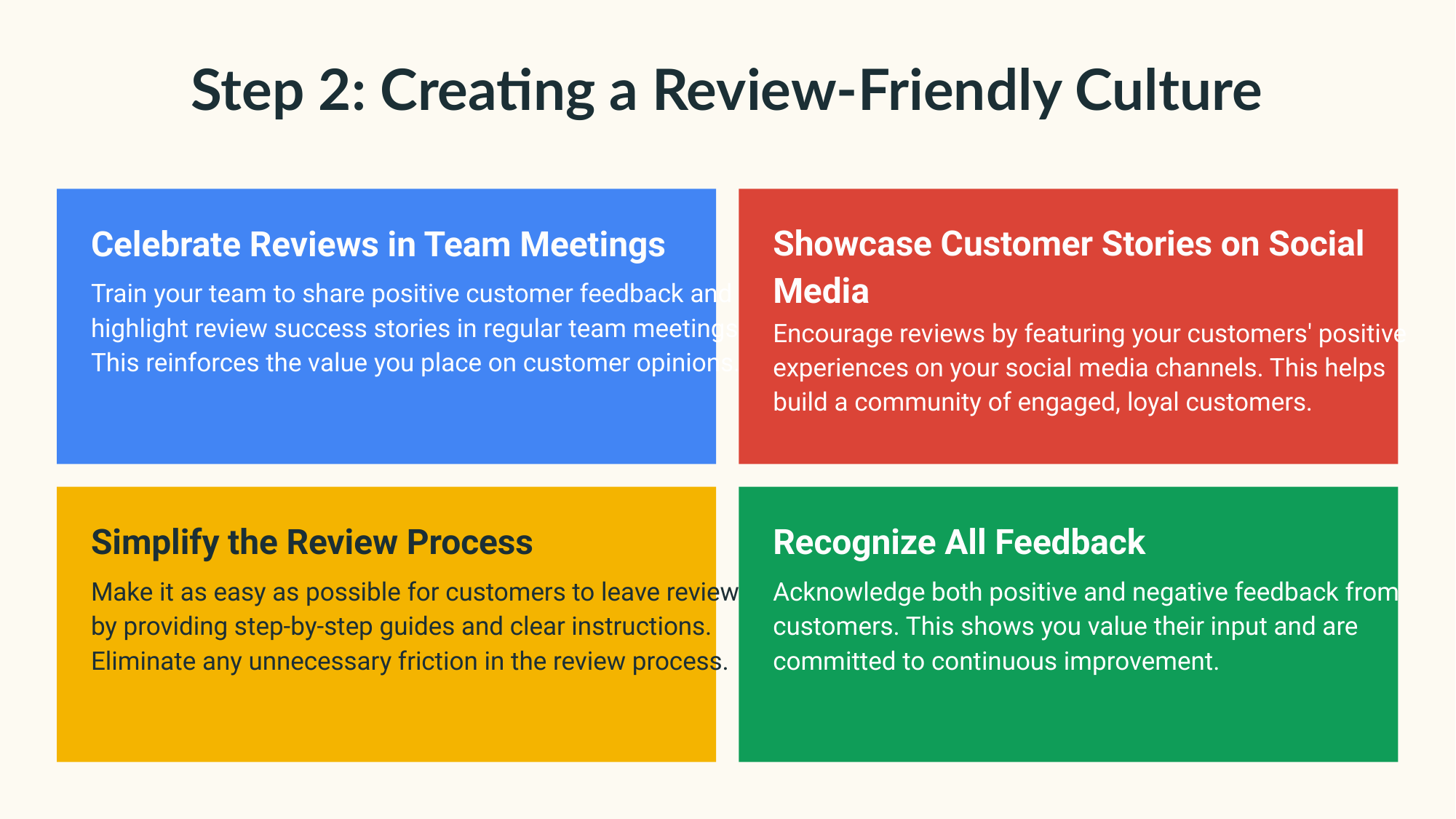

Step 2: Creating a Review-Friendly Culture

Celebrate Reviews in Team Meetings
Showcase Customer Stories on Social Media
Train your team to share positive customer feedback and highlight review success stories in regular team meetings. This reinforces the value you place on customer opinions.
Encourage reviews by featuring your customers' positive experiences on your social media channels. This helps build a community of engaged, loyal customers.

Simplify the Review Process
Recognize All Feedback
Make it as easy as possible for customers to leave reviews by providing step-by-step guides and clear instructions. Eliminate any unnecessary friction in the review process.
Acknowledge both positive and negative feedback from customers. This shows you value their input and are committed to continuous improvement.